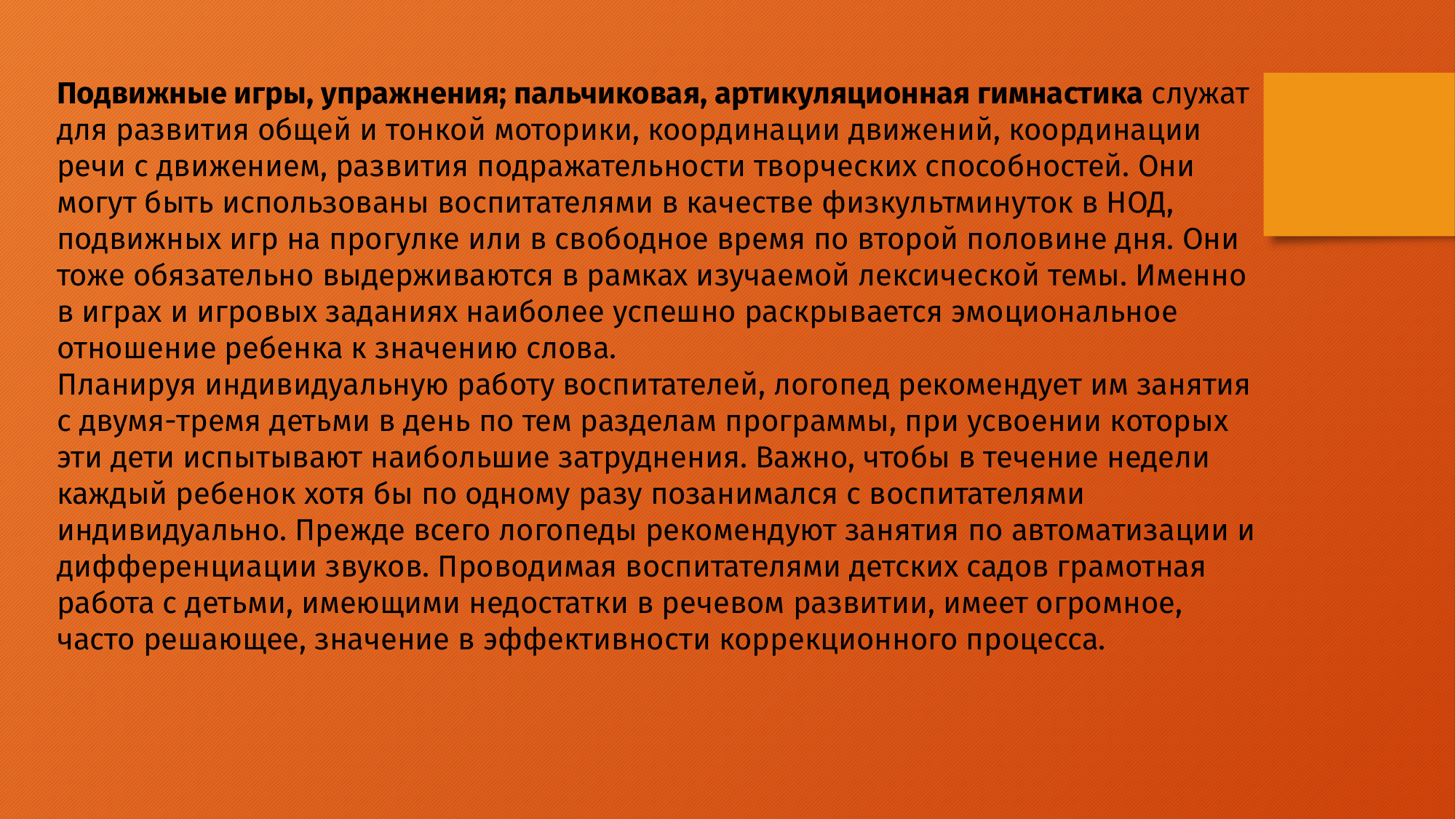

Подвижные игры, упражнения; пальчиковая, артикуляционная гимнастика служат для развития общей и тонкой моторики, координации движений, координации речи с движением, развития подражательности творческих способностей. Они могут быть использованы воспитателями в качестве физкультминуток в НОД, подвижных игр на прогулке или в свободное время по второй половине дня. Они тоже обязательно выдерживаются в рамках изучаемой лексической темы. Именно в играх и игровых заданиях наиболее успешно раскрывается эмоциональное отношение ребенка к значению слова.
Планируя индивидуальную работу воспитателей, логопед рекомендует им занятия с двумя-тремя детьми в день по тем разделам программы, при усвоении которых эти дети испытывают наибольшие затруднения. Важно, чтобы в течение недели каждый ребенок хотя бы по одному разу позанимался с воспитателями индивидуально. Прежде всего логопеды рекомендуют занятия по автоматизации и дифференциации звуков. Проводимая воспитателями детских садов грамотная работа с детьми, имеющими недостатки в речевом развитии, имеет огромное, часто решающее, значение в эффективности коррекционного процесса.